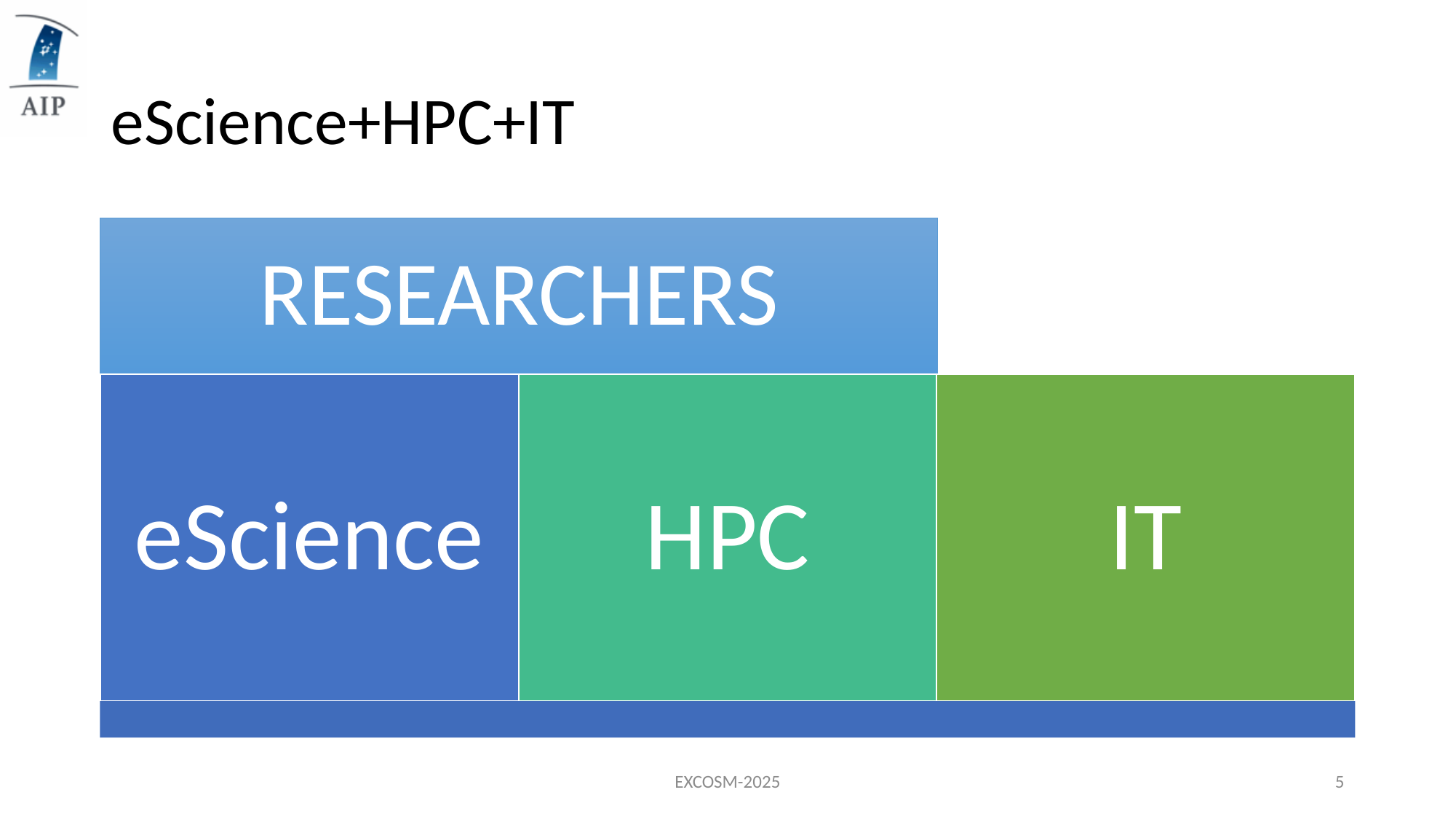

# eScience+HPC+IT
RESEARCHERS
eScience
HPC
IT
EXCOSM-2025
5